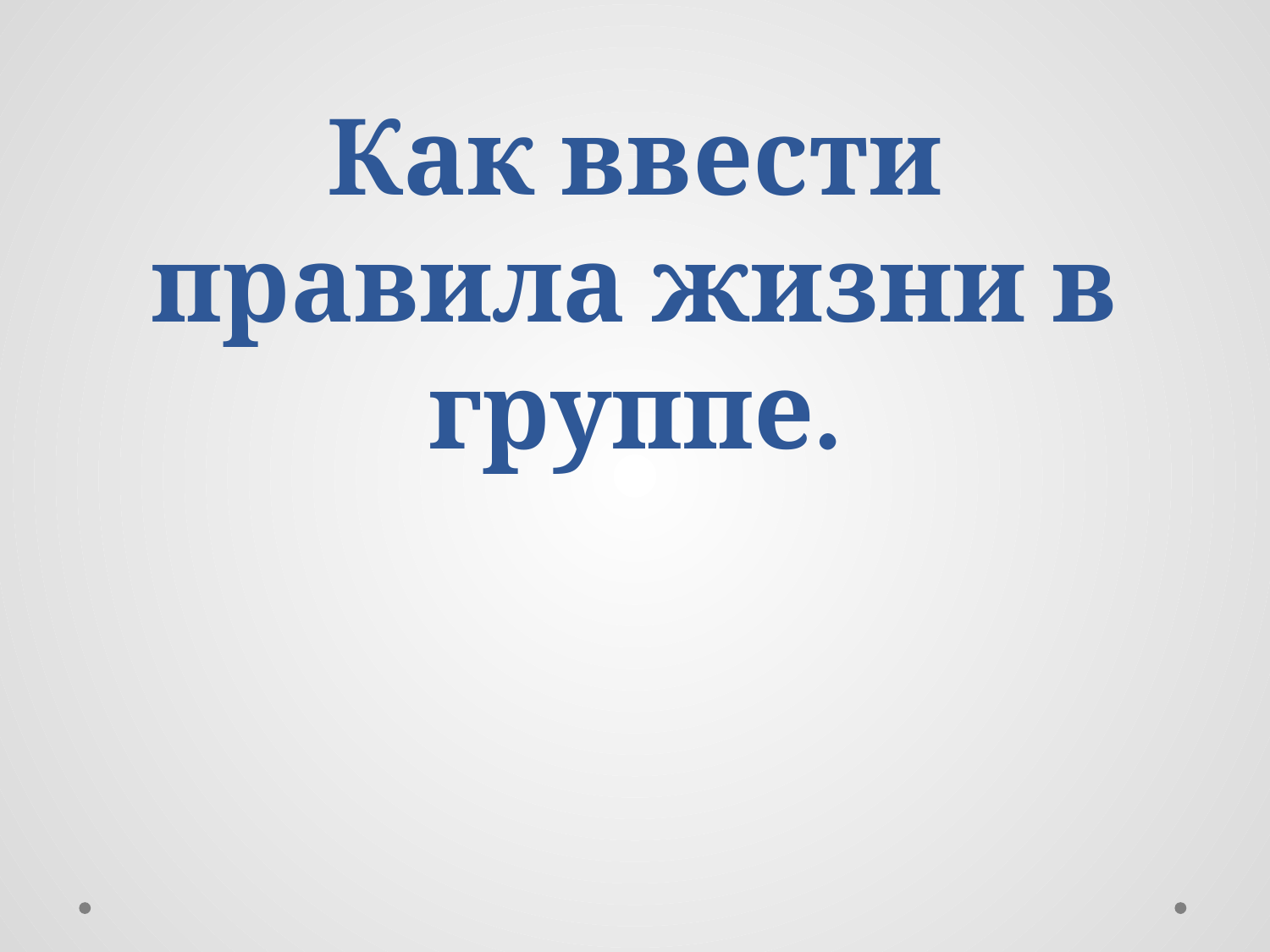

# Как ввести правила жизни в группе.